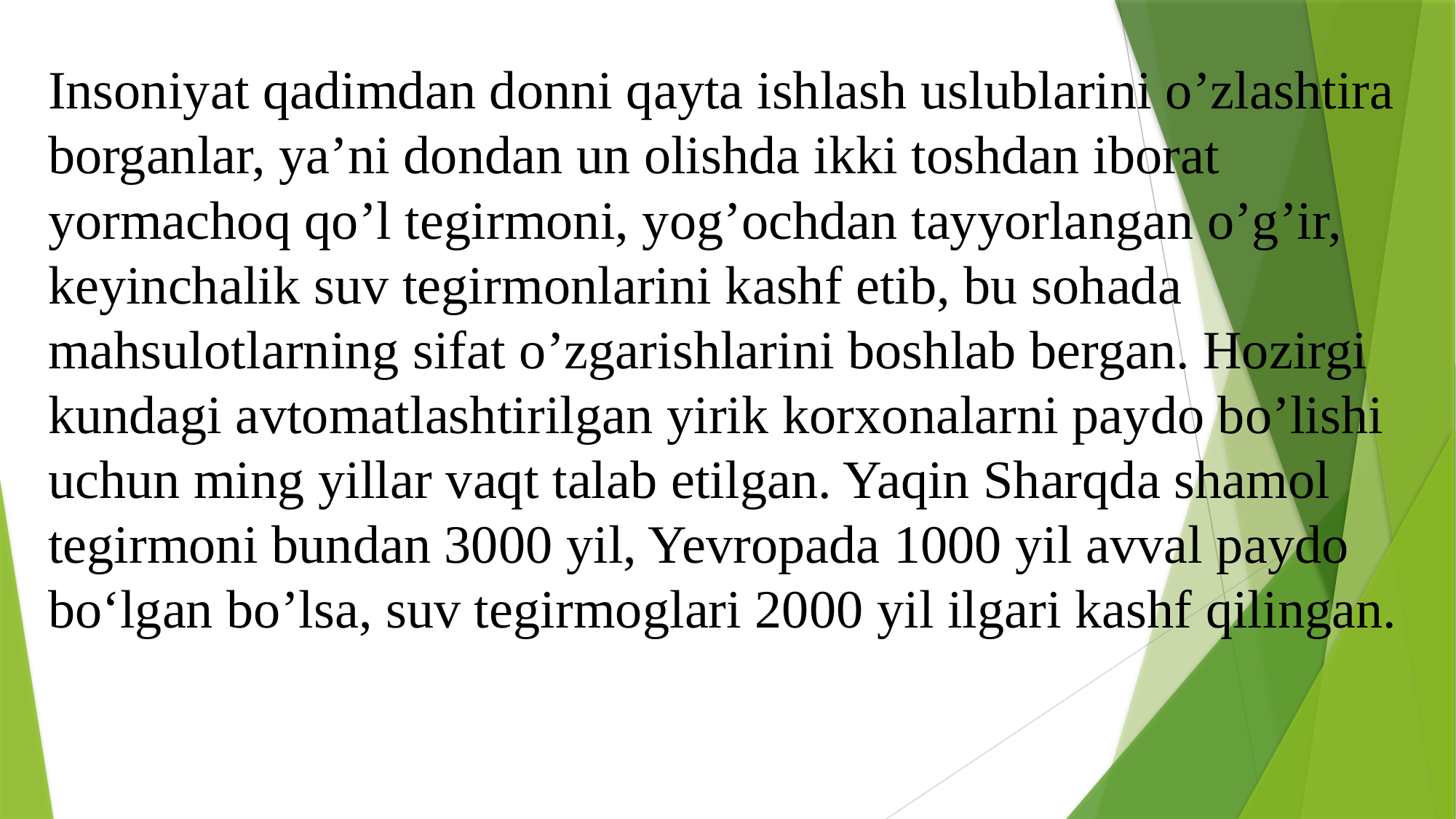

# Insoniyat qadimdan donni qayta ishlash uslublarini o’zlashtira borganlar, ya’ni dondan un olishda ikki toshdan iborat yormachoq qo’l tegirmoni, yog’ochdan tayyorlangan o’g’ir, keyinchalik suv tegirmonlarini kashf etib, bu sohada mahsulotlarning sifat o’zgarishlarini boshlab bergan. Hozirgi kundagi avtomatlashtirilgan yirik korxonalarni paydo bo’lishi uchun ming yillar vaqt talab etilgan. Yaqin Sharqda shamol tegirmoni bundan 3000 yil, Yevropada 1000 yil avval paydo boʻlgan bo’lsa, suv tegirmoglari 2000 yil ilgari kashf qilingan.